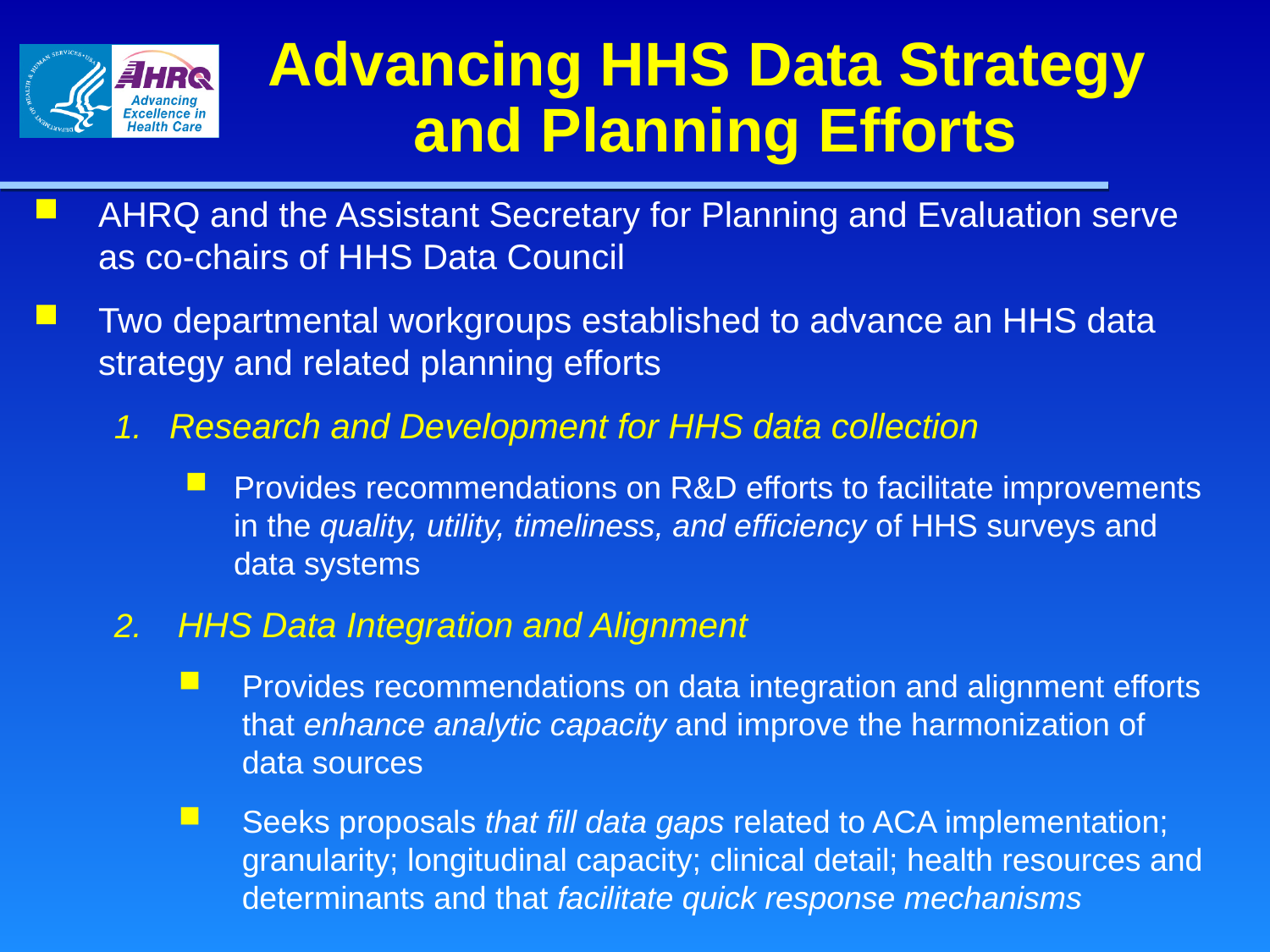

# Advancing HHS Data Strategy and Planning Efforts
AHRQ and the Assistant Secretary for Planning and Evaluation serve as co-chairs of HHS Data Council
Two departmental workgroups established to advance an HHS data strategy and related planning efforts
Research and Development for HHS data collection
Provides recommendations on R&D efforts to facilitate improvements in the quality, utility, timeliness, and efficiency of HHS surveys and data systems
HHS Data Integration and Alignment
Provides recommendations on data integration and alignment efforts that enhance analytic capacity and improve the harmonization of data sources
Seeks proposals that fill data gaps related to ACA implementation; granularity; longitudinal capacity; clinical detail; health resources and determinants and that facilitate quick response mechanisms